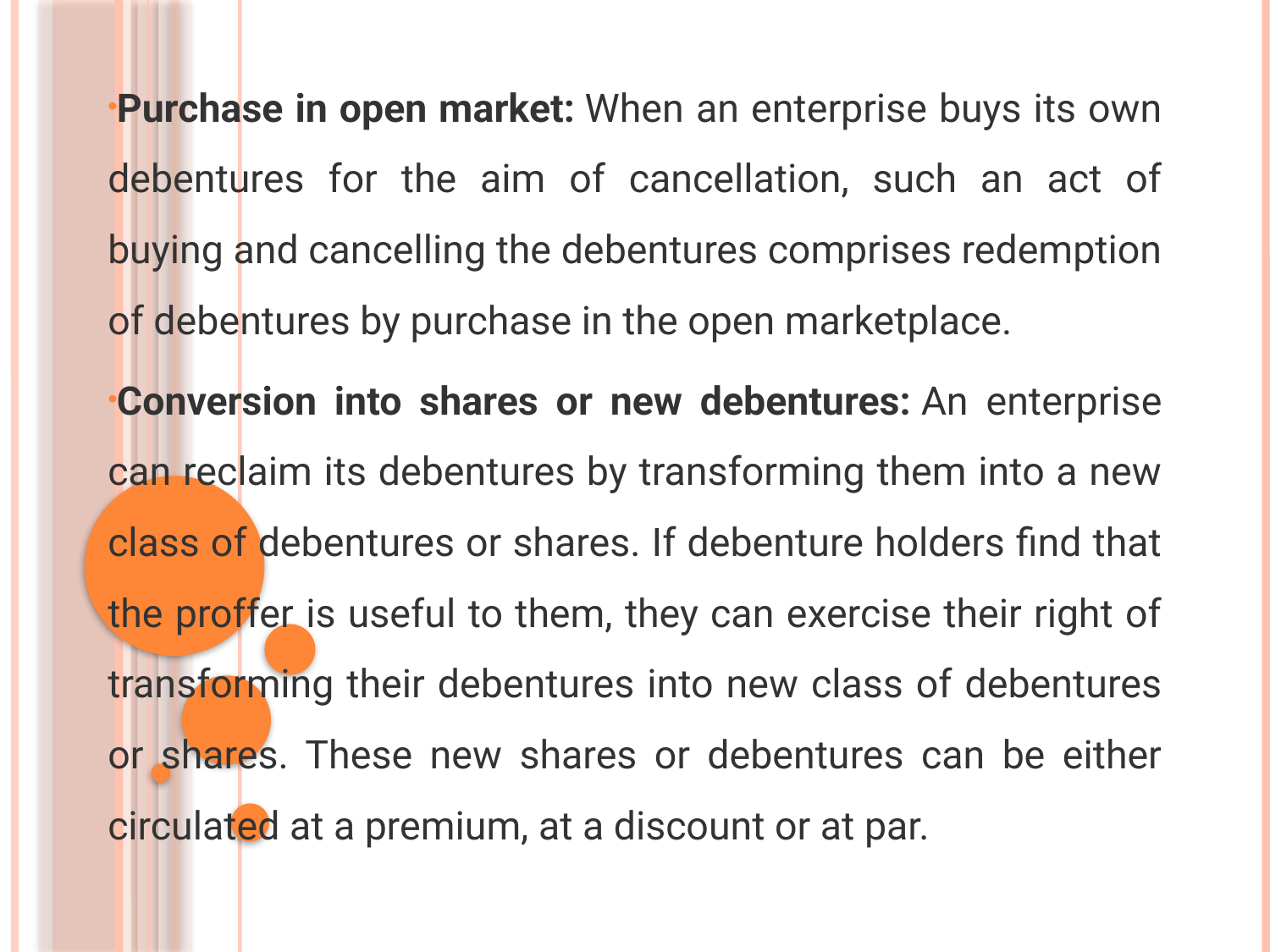

#
Purchase in open market: When an enterprise buys its own debentures for the aim of cancellation, such an act of buying and cancelling the debentures comprises redemption of debentures by purchase in the open marketplace.
Conversion into shares or new debentures: An enterprise can reclaim its debentures by transforming them into a new class of debentures or shares. If debenture holders find that the proffer is useful to them, they can exercise their right of transforming their debentures into new class of debentures or shares. These new shares or debentures can be either circulated at a premium, at a discount or at par.